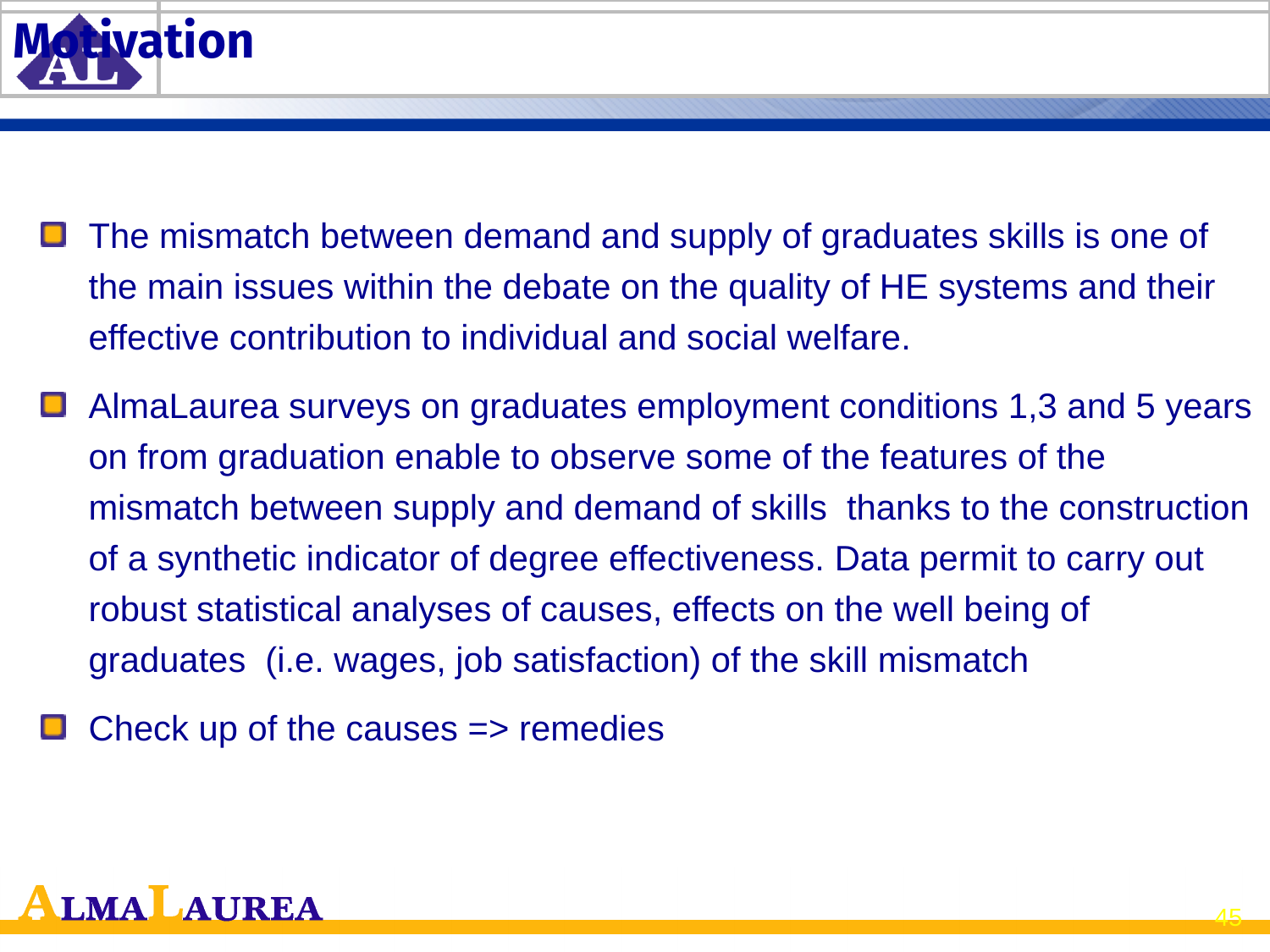

# Motivation
The mismatch between demand and supply of graduates skills is one of the main issues within the debate on the quality of HE systems and their effective contribution to individual and social welfare.
AlmaLaurea surveys on graduates employment conditions 1,3 and 5 years on from graduation enable to observe some of the features of the mismatch between supply and demand of skills  thanks to the construction of a synthetic indicator of degree effectiveness. Data permit to carry out robust statistical analyses of causes, effects on the well being of graduates  (i.e. wages, job satisfaction) of the skill mismatch
Check up of the causes => remedies

45